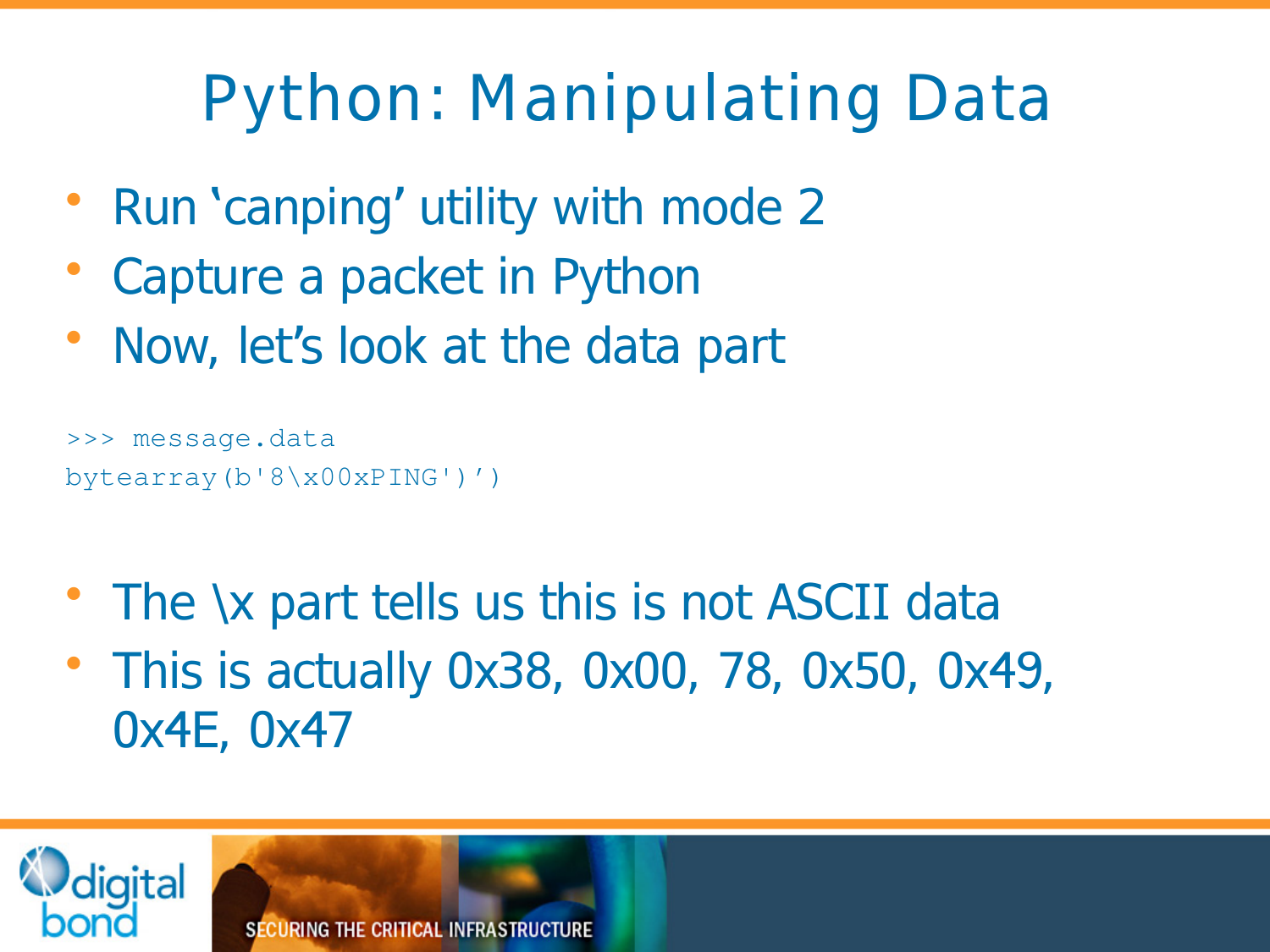

# Python: Manipulating Data
Run ‘canping’ utility with mode 2
Capture a packet in Python
Now, let’s look at the data part

>>> message.data
bytearray(b'8\x00xPING')’)

The \x part tells us this is not ASCII data
This is actually 0x38, 0x00, 78, 0x50, 0x49, 0x4E, 0x47